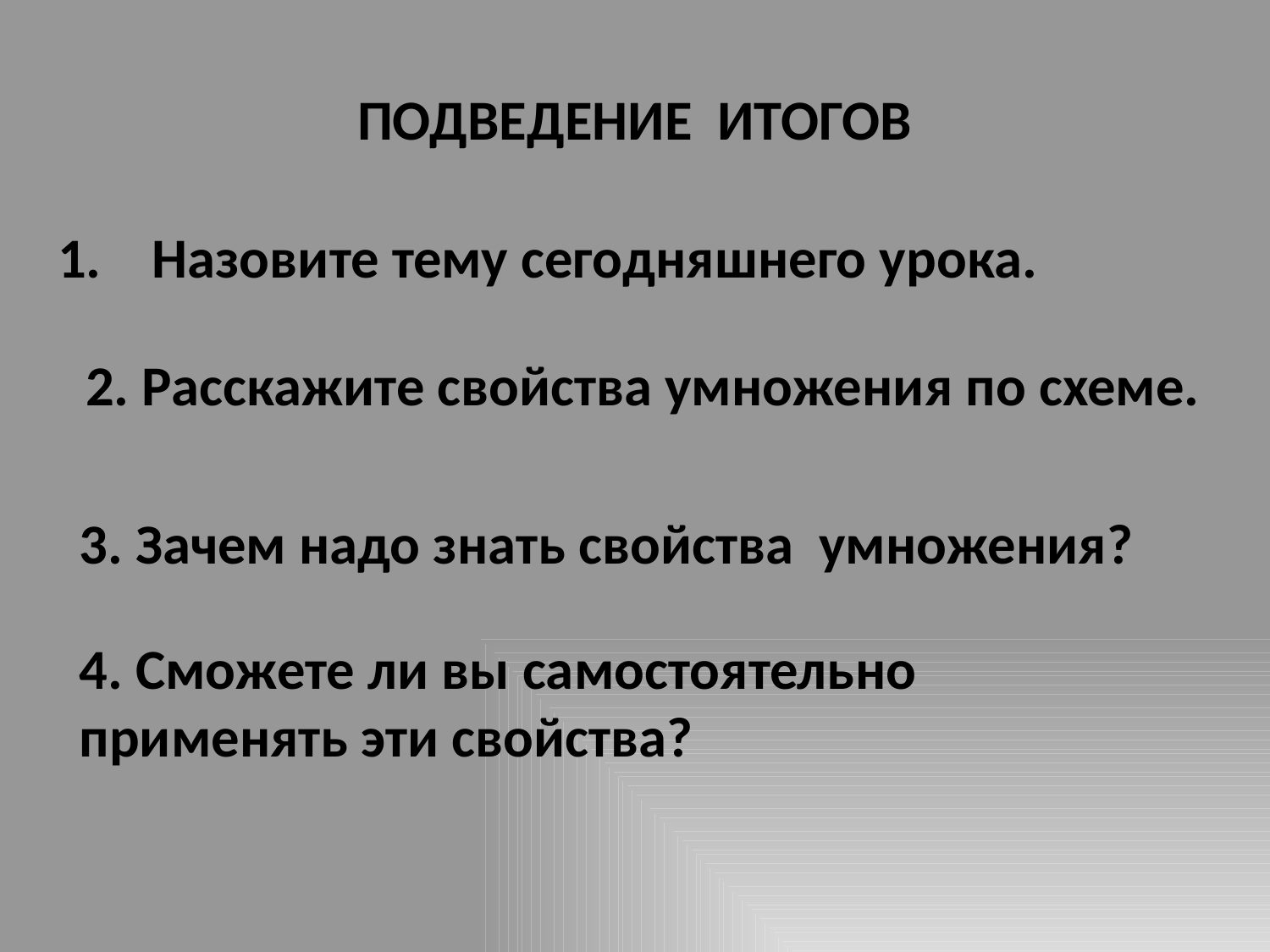

# ПОДВЕДЕНИЕ  ИТОГОВ
1.    Назовите тему сегодняшнего урока.
2. Расскажите свойства умножения по схеме.
3. Зачем надо знать свойства  умножения?
4. Сможете ли вы самостоятельно применять эти свойства?